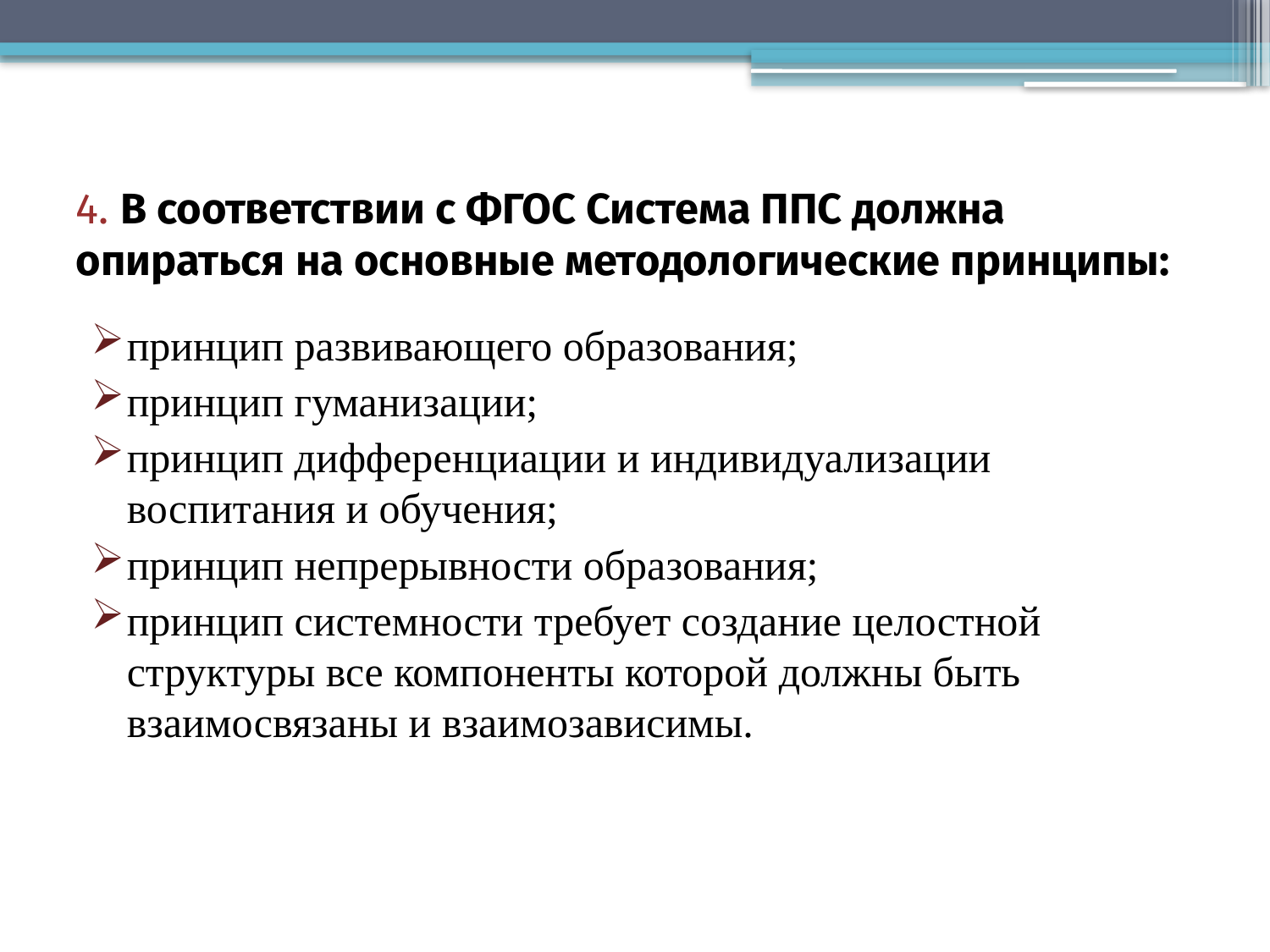

# 4. В соответствии с ФГОС Система ППС должна опираться на основные методологические принципы:
принцип развивающего образования;
принцип гуманизации;
принцип дифференциации и индивидуализации воспитания и обучения;
принцип непрерывности образования;
принцип системности требует создание целостной структуры все компоненты которой должны быть взаимосвязаны и взаимозависимы.